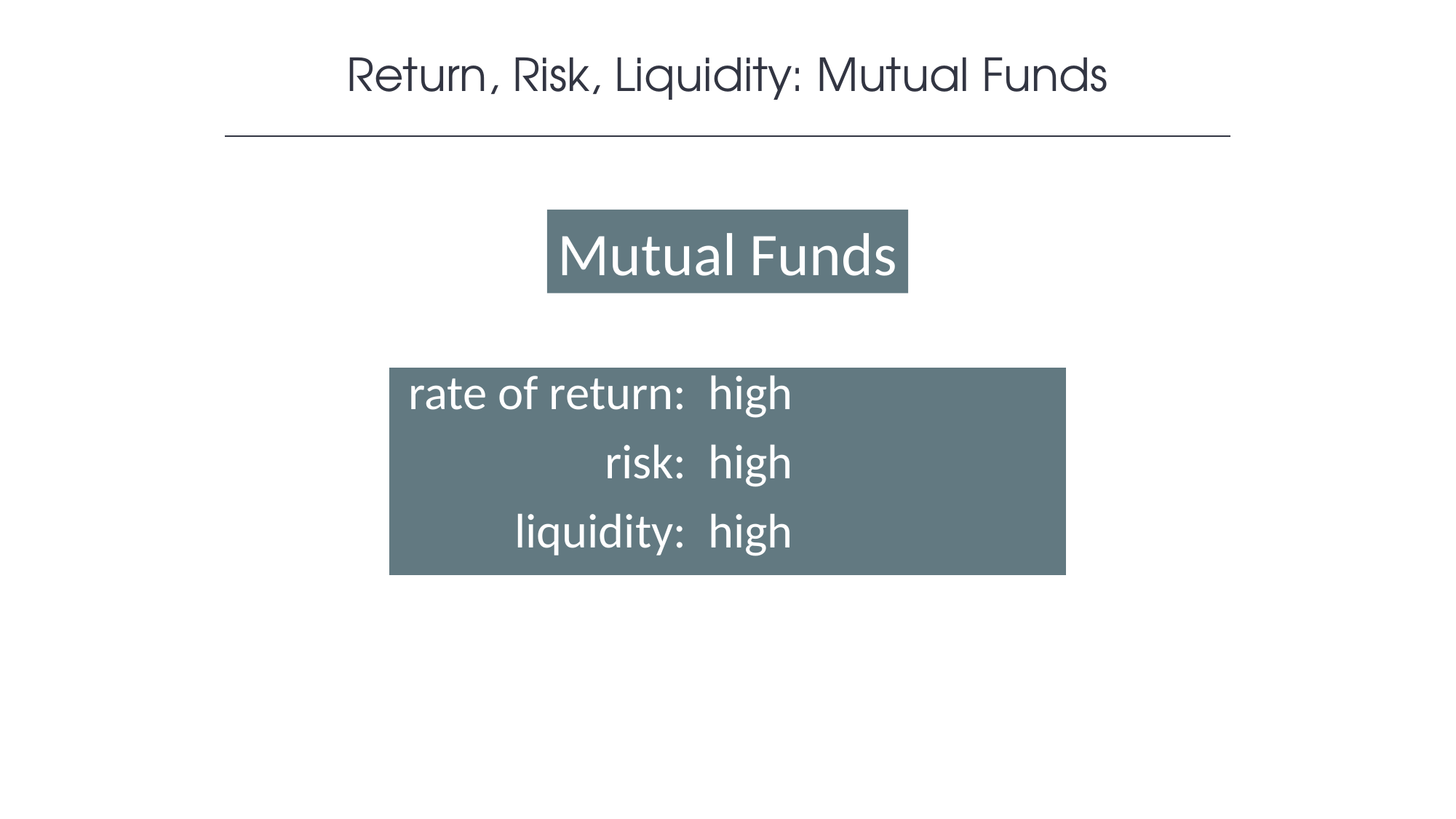

Return, Risk, Liquidity: Mutual Funds
Mutual Funds
| rate of return: | high |
| --- | --- |
| risk: | high |
| liquidity: | high |